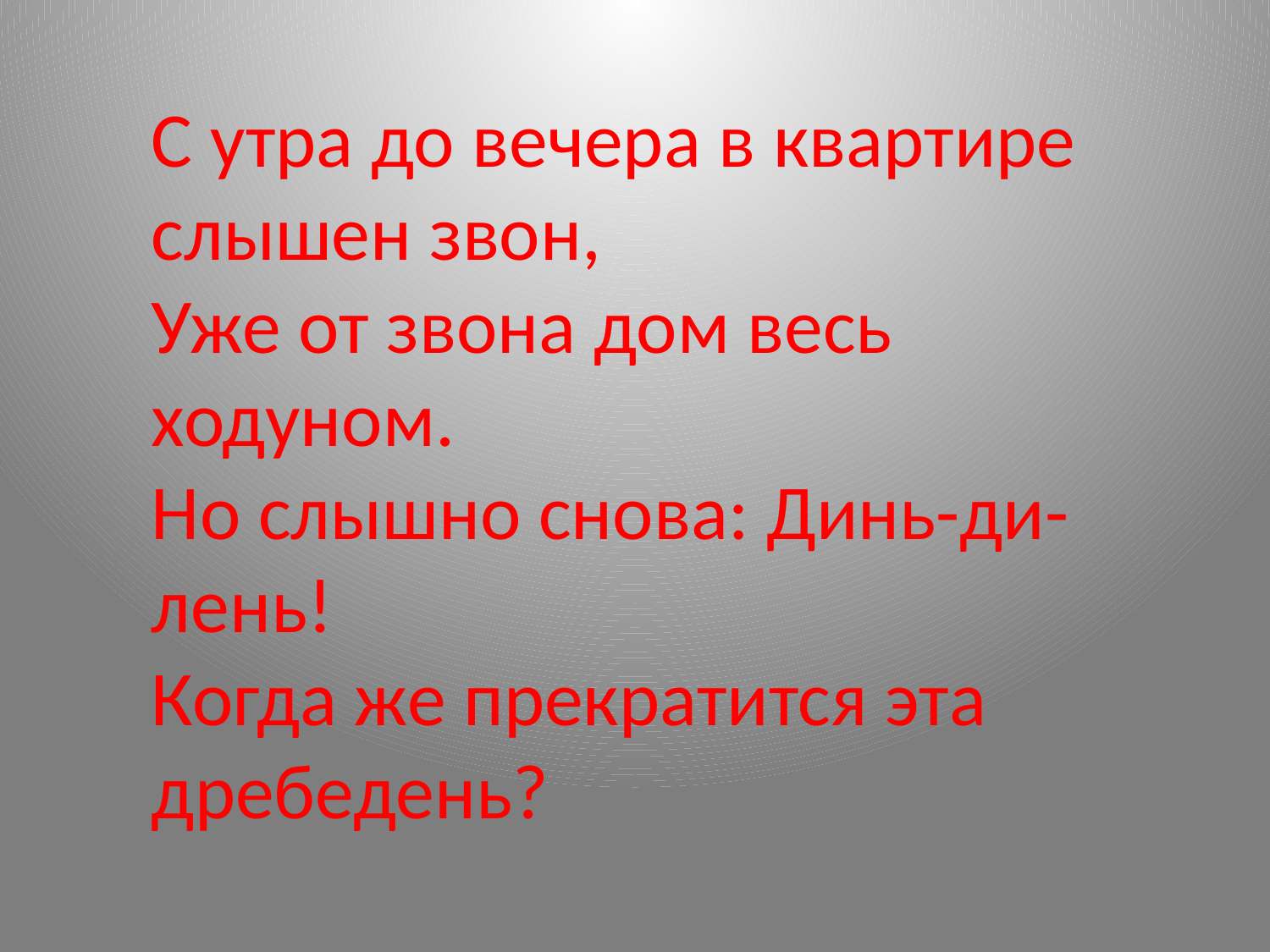

С утра до вечера в квартире слышен звон,
Уже от звона дом весь ходуном.
Но слышно снова: Динь-ди-лень!
Когда же прекратится эта дребедень?